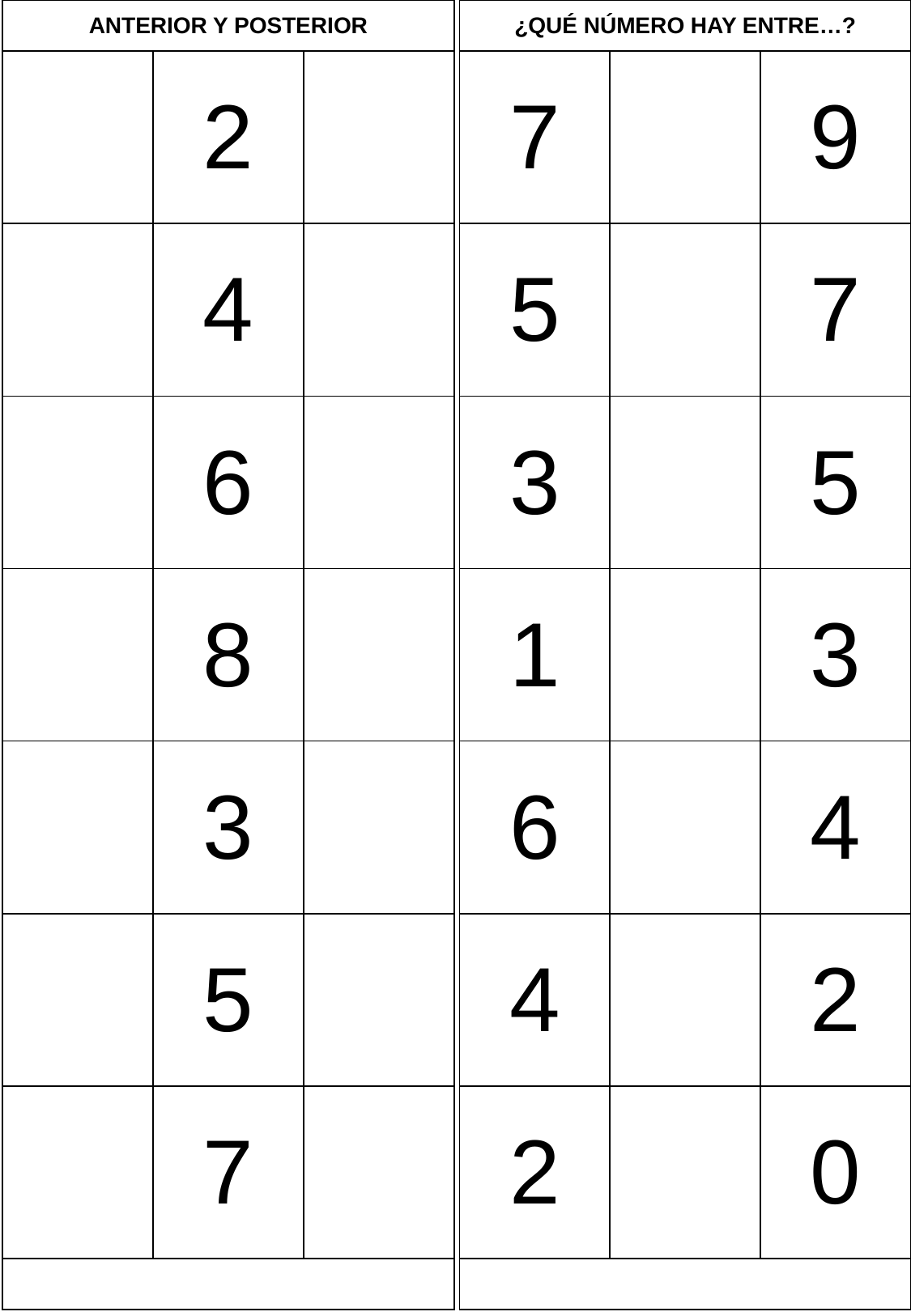

| ¿QUÉ NÚMERO HAY ENTRE…? |  |  |
| --- | --- | --- |
| 7 |  | 9 |
| 5 |  | 7 |
| 3 |  | 5 |
| 1 |  | 3 |
| 6 |  | 4 |
| 4 |  | 2 |
| 2 |  | 0 |
|  |  |  |
| ANTERIOR Y POSTERIOR |  |  |
| --- | --- | --- |
|  | 2 |  |
|  | 4 |  |
|  | 6 |  |
|  | 8 |  |
|  | 3 |  |
|  | 5 |  |
|  | 7 |  |
|  |  |  |